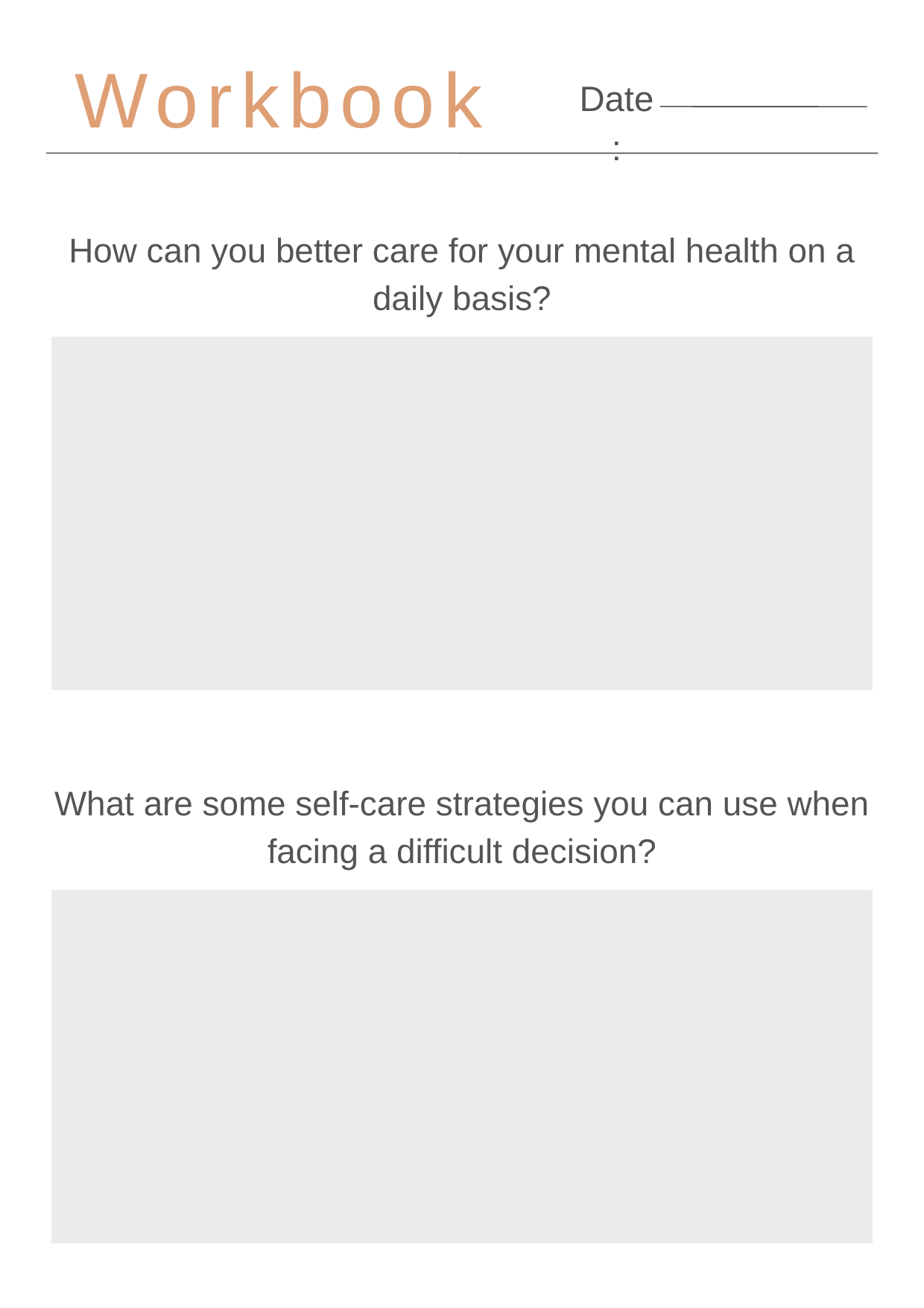

Workbook
Date:

How can you better care for your mental health on a daily basis?

What are some self-care strategies you can use when facing a difficult decision?